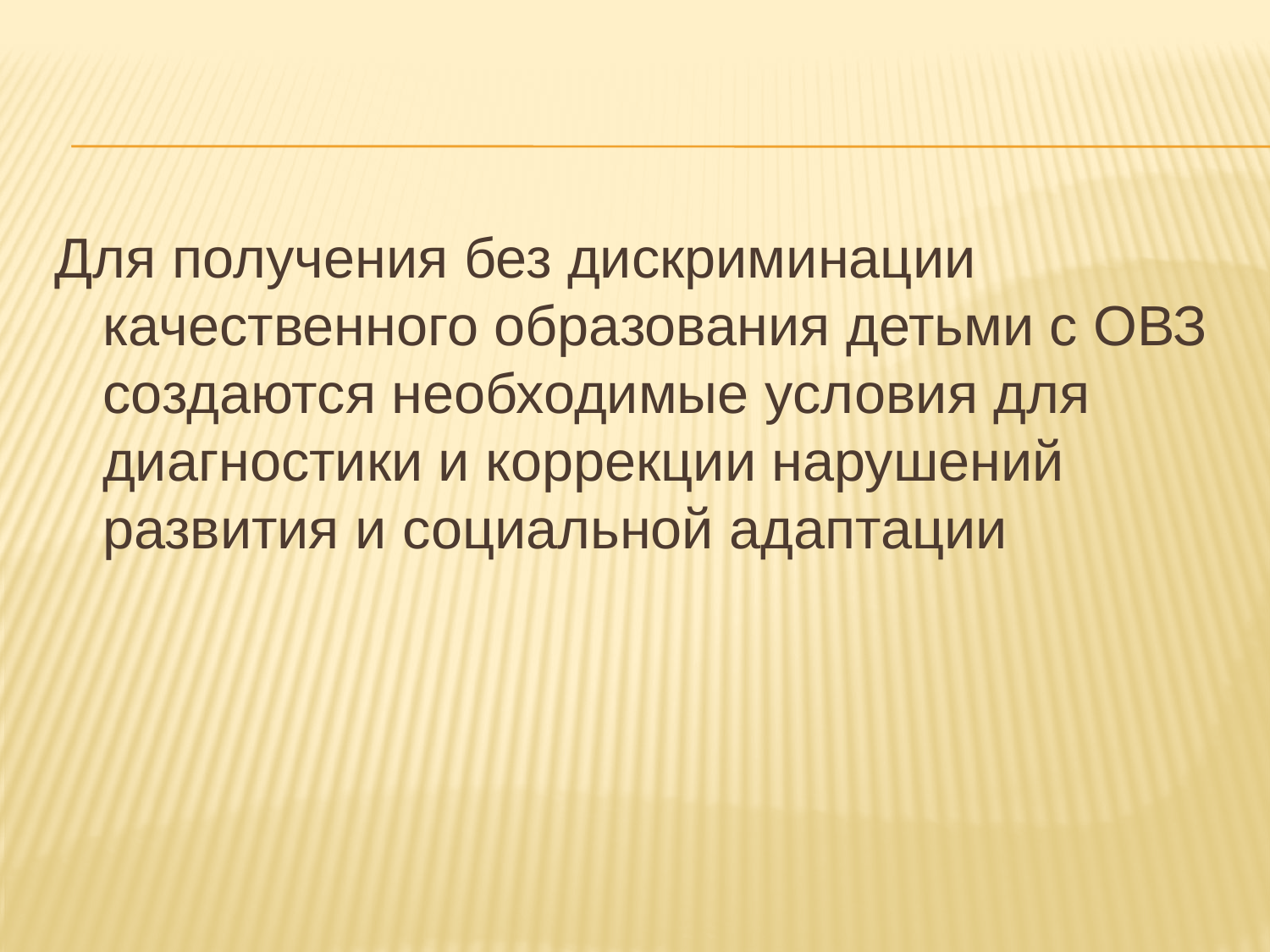

#
Для получения без дискриминации качественного образования детьми с ОВЗ создаются необходимые условия для диагностики и коррекции нарушений развития и социальной адаптации